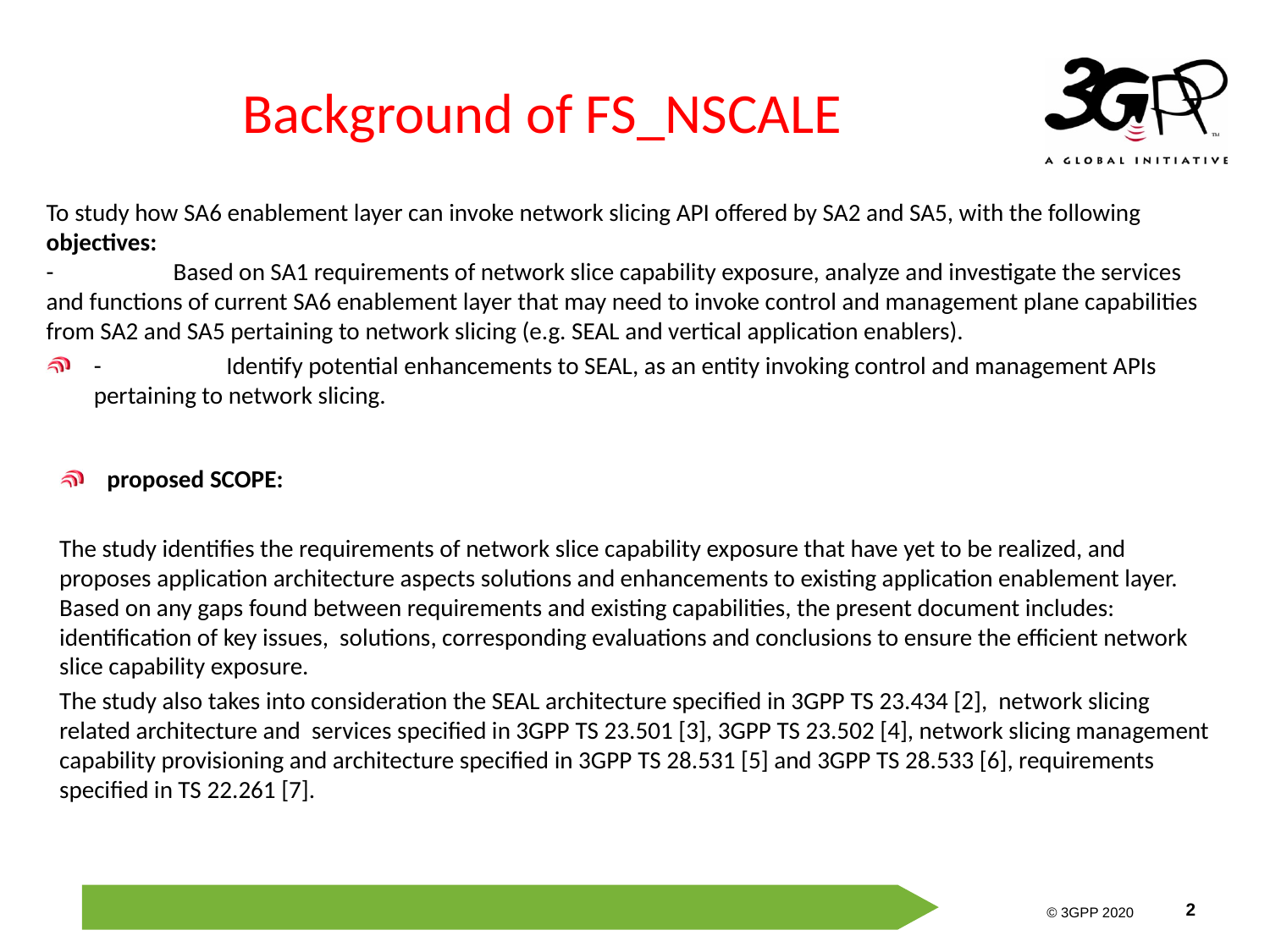

# Background of FS_NSCALE
To study how SA6 enablement layer can invoke network slicing API offered by SA2 and SA5, with the following objectives:- 	Based on SA1 requirements of network slice capability exposure, analyze and investigate the services and functions of current SA6 enablement layer that may need to invoke control and management plane capabilities from SA2 and SA5 pertaining to network slicing (e.g. SEAL and vertical application enablers). -	 Identify potential enhancements to SEAL, as an entity invoking control and management APIs pertaining to network slicing.
proposed SCOPE:

The study identifies the requirements of network slice capability exposure that have yet to be realized, and proposes application architecture aspects solutions and enhancements to existing application enablement layer. Based on any gaps found between requirements and existing capabilities, the present document includes: identification of key issues,  solutions, corresponding evaluations and conclusions to ensure the efficient network slice capability exposure.
The study also takes into consideration the SEAL architecture specified in 3GPP TS 23.434 [2],  network slicing related architecture and  services specified in 3GPP TS 23.501 [3], 3GPP TS 23.502 [4], network slicing management capability provisioning and architecture specified in 3GPP TS 28.531 [5] and 3GPP TS 28.533 [6], requirements specified in TS 22.261 [7].